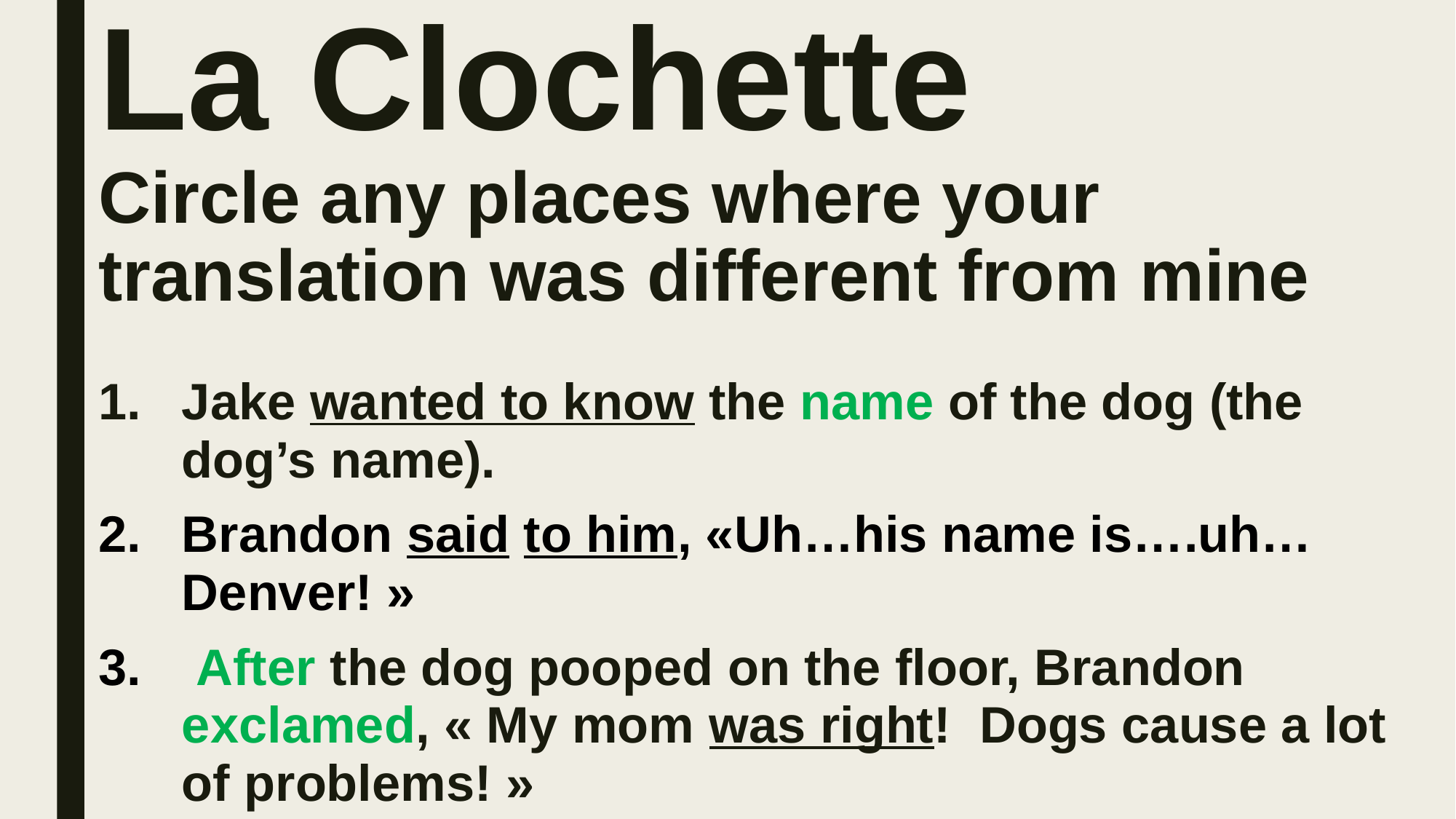

# La Clochette Circle any places where your translation was different from mine
Jake wanted to know the name of the dog (the dog’s name).
Brandon said to him, «Uh…his name is….uh…Denver! »
 After the dog pooped on the floor, Brandon exclamed, « My mom was right!  Dogs cause a lot of problems! »